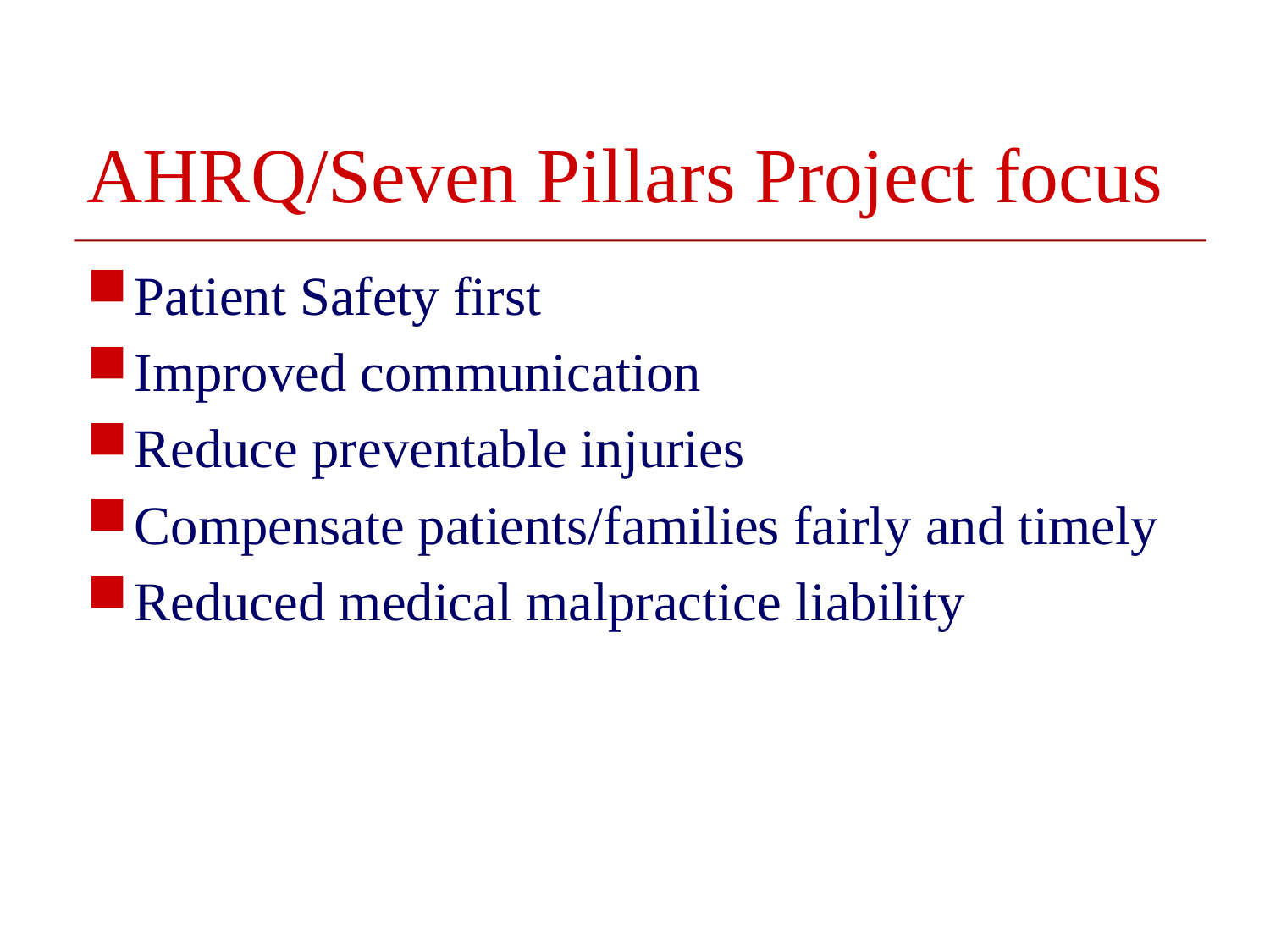

# AHRQ/Seven Pillars Project focus
Patient Safety first
Improved communication
Reduce preventable injuries
Compensate patients/families fairly and timely
Reduced medical malpractice liability